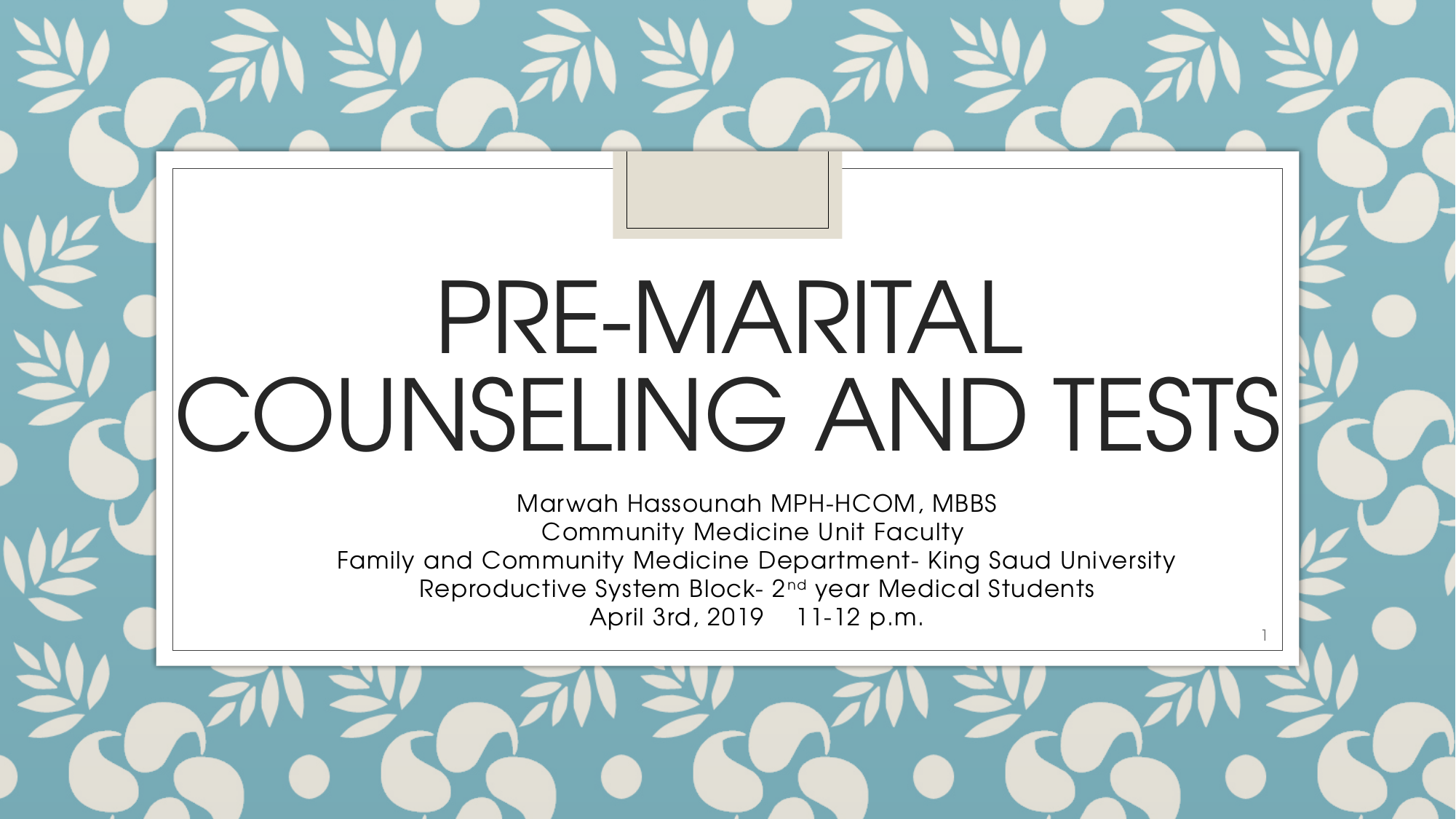

# Pre-Marital Counseling and Tests
Marwah Hassounah MPH-HCOM, MBBS
Community Medicine Unit Faculty
Family and Community Medicine Department- King Saud University
Reproductive System Block- 2nd year Medical Students
April 3rd, 2019    11-12 p.m.

1